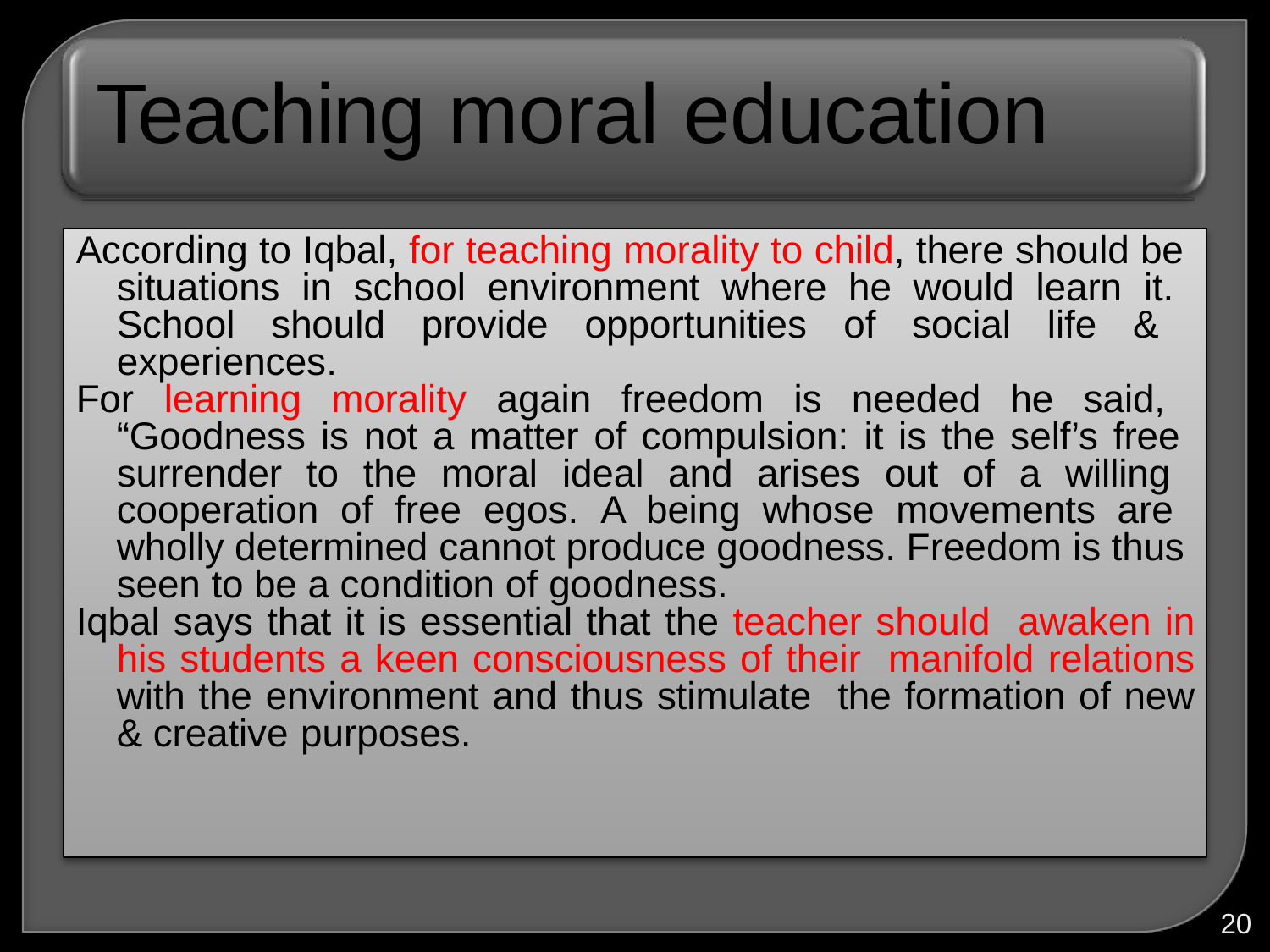

# Teaching moral education

According to Iqbal, for teaching morality to child, there should be  situations in school environment where he would learn it.  School should provide opportunities of social life &  experiences.
For learning morality again freedom is needed he said,  “Goodness is not a matter of compulsion: it is the self’s free  surrender to the moral ideal and arises out of a willing  cooperation of free egos. A being whose movements are  wholly determined cannot produce goodness. Freedom is thus  seen to be a condition of goodness.
Iqbal says that it is essential that the teacher should  awaken in his students a keen consciousness of their  manifold relations with the environment and thus stimulate  the formation of new & creative purposes.

20